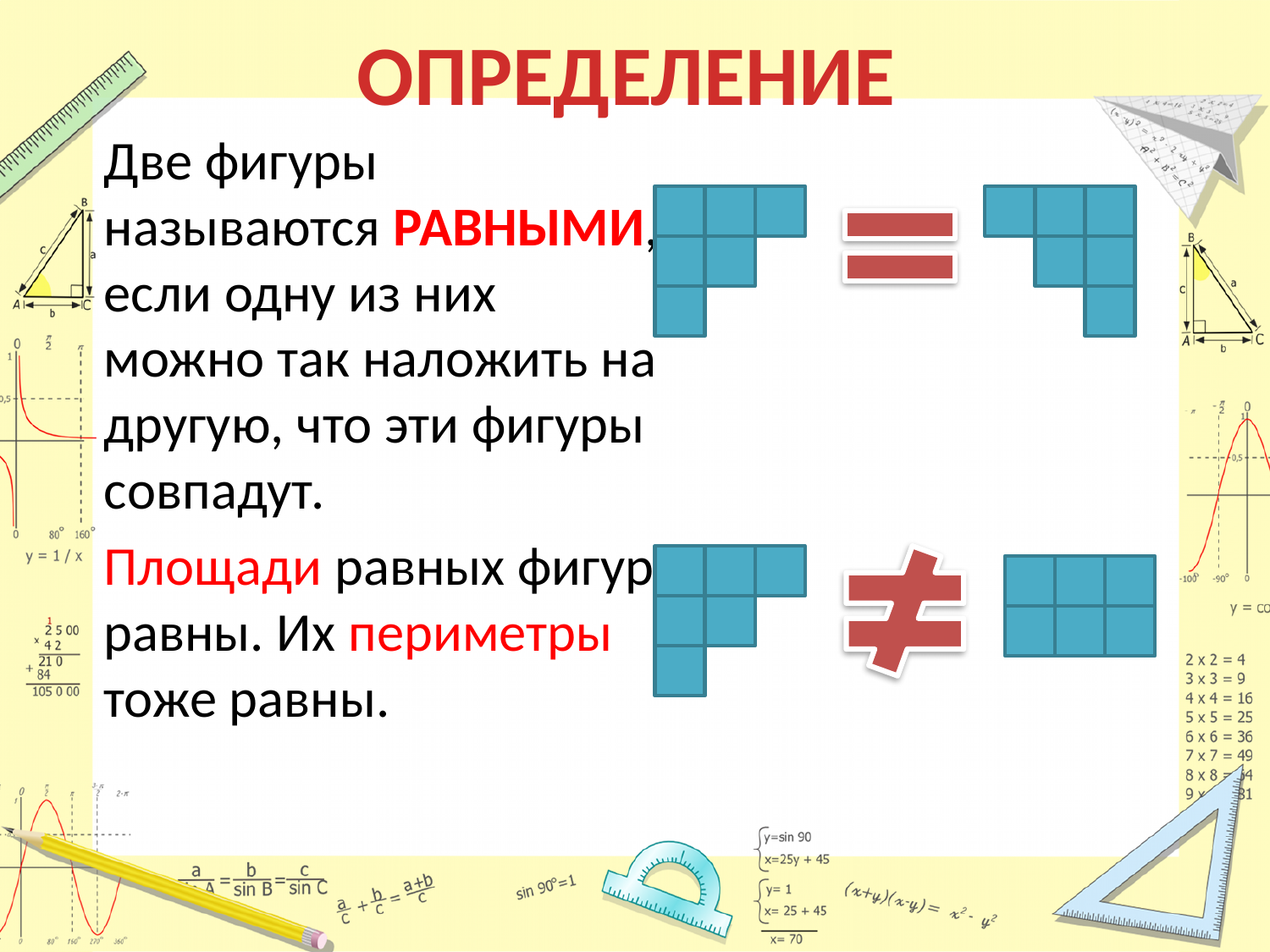

# ОПРЕДЕЛЕНИЕ
 	Две фигуры называются РАВНЫМИ, если одну из них можно так наложить на другую, что эти фигуры совпадут.
	Площади равных фигур равны. Их периметры тоже равны.